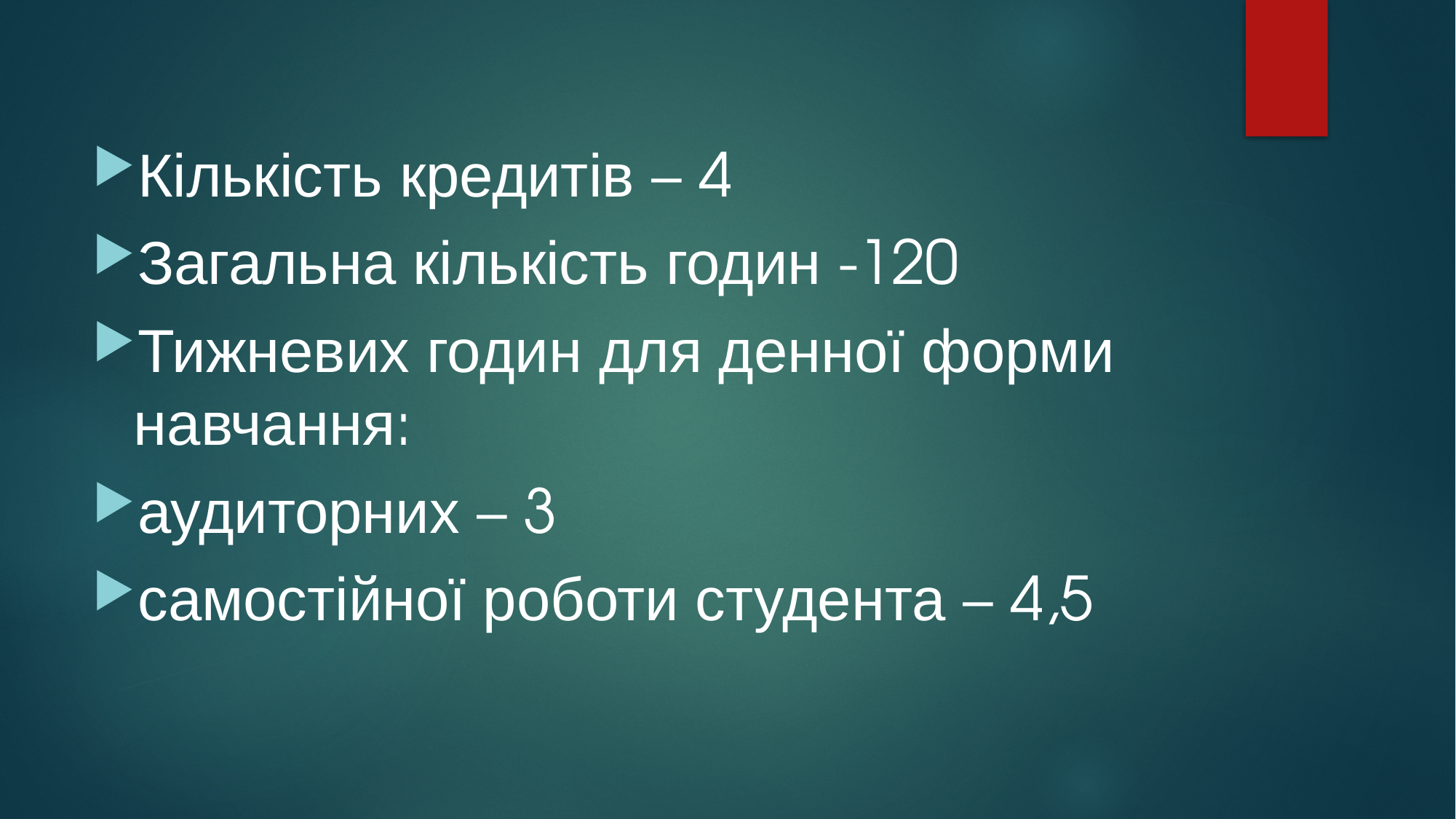

Кількість кредитів – 4
Загальна кількість годин -120
Тижневих годин для денної форми навчання:
аудиторних – 3
самостійної роботи студента – 4,5